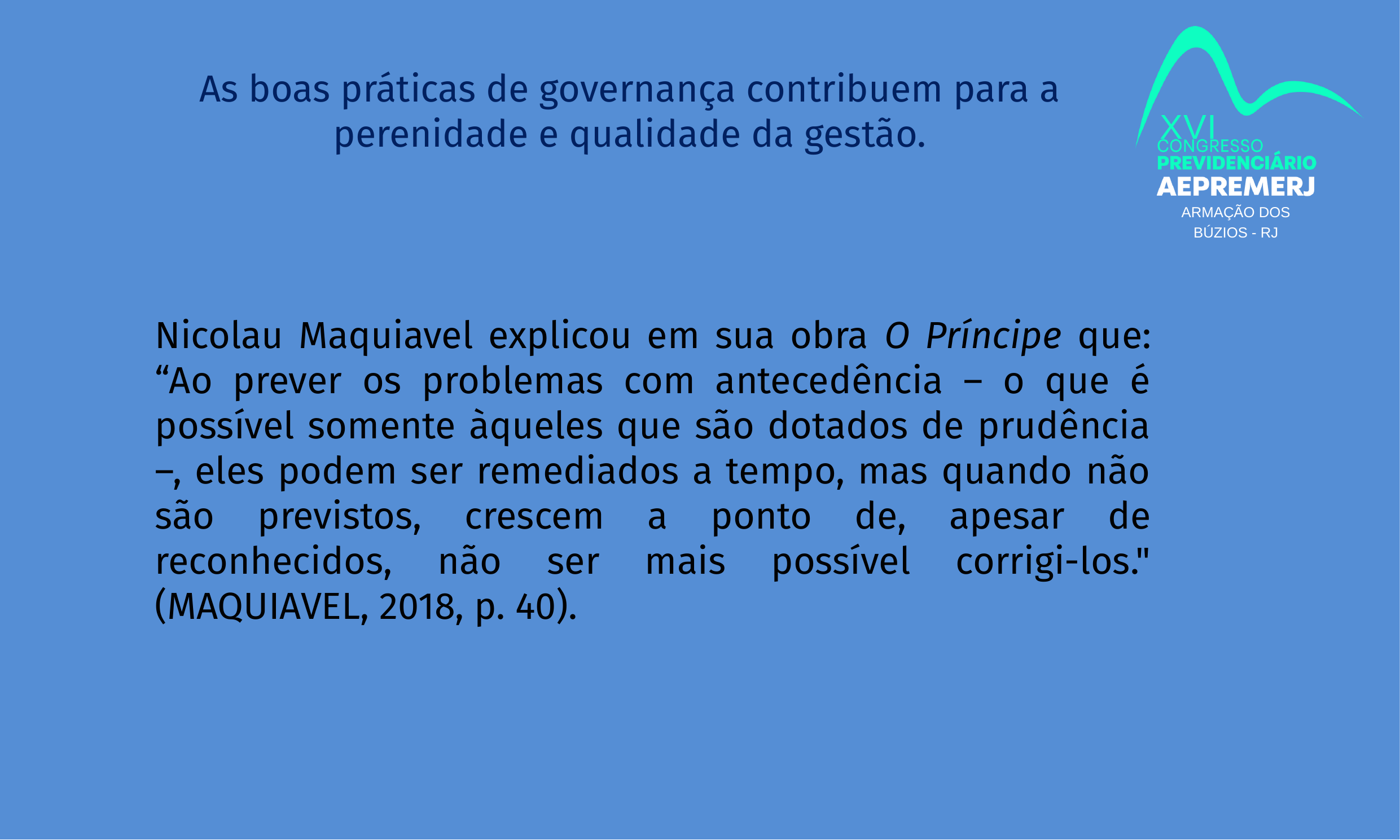

XVI

ARMAÇÃO DOS BÚZIOS - RJ
As boas práticas de governança contribuem para a perenidade e qualidade da gestão.
Nicolau Maquiavel explicou em sua obra O Príncipe que: “Ao prever os problemas com antecedência – o que é possível somente àqueles que são dotados de prudência –, eles podem ser remediados a tempo, mas quando não são previstos, crescem a ponto de, apesar de reconhecidos, não ser mais possível corrigi-los." (MAQUIAVEL, 2018, p. 40).